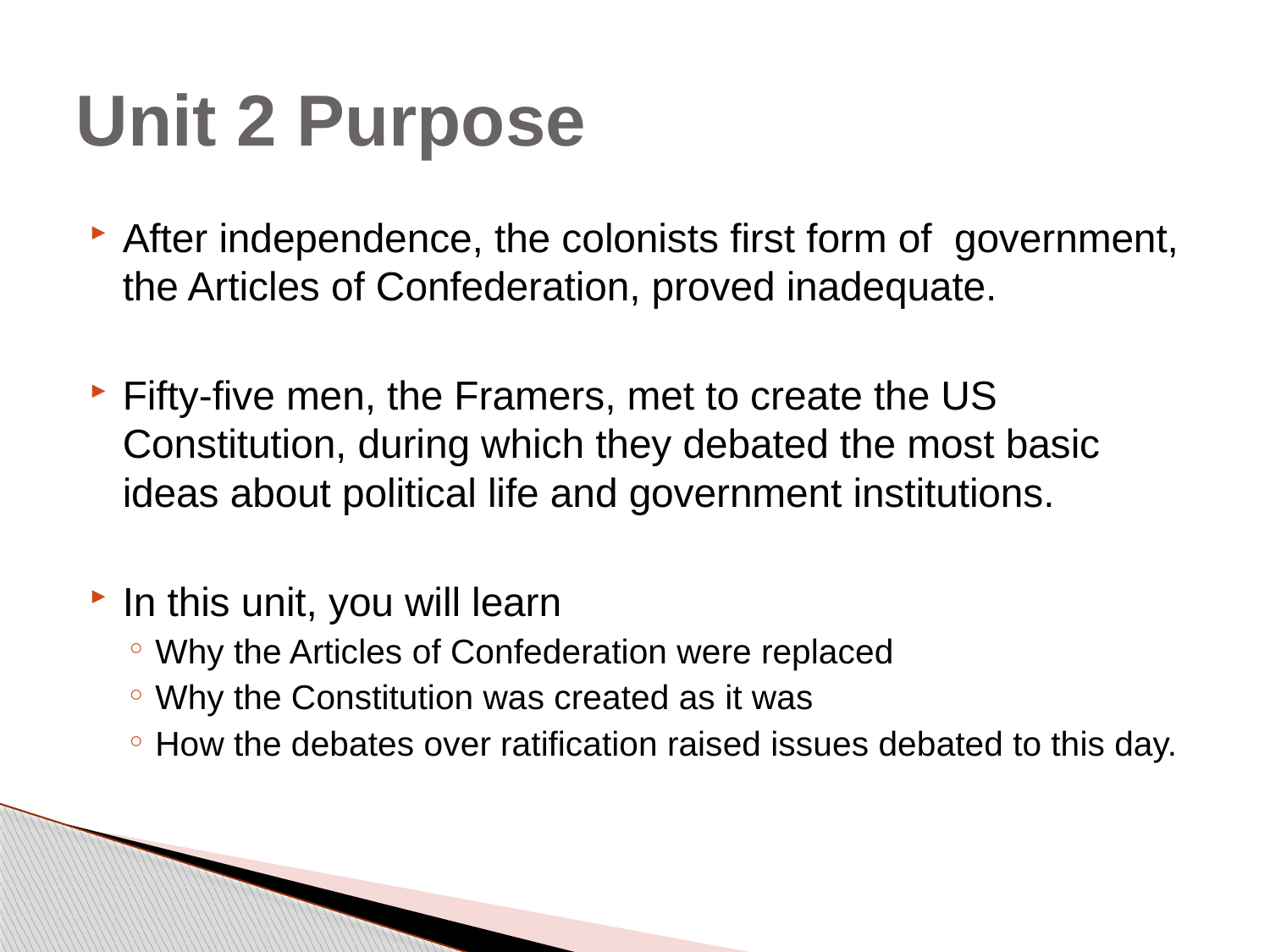

# Unit 2 Purpose
After independence, the colonists first form of  government, the Articles of Confederation, proved inadequate.

Fifty-five men, the Framers, met to create the US Constitution, during which they debated the most basic ideas about political life and government institutions.

In this unit, you will learn
Why the Articles of Confederation were replaced
Why the Constitution was created as it was
How the debates over ratification raised issues debated to this day.